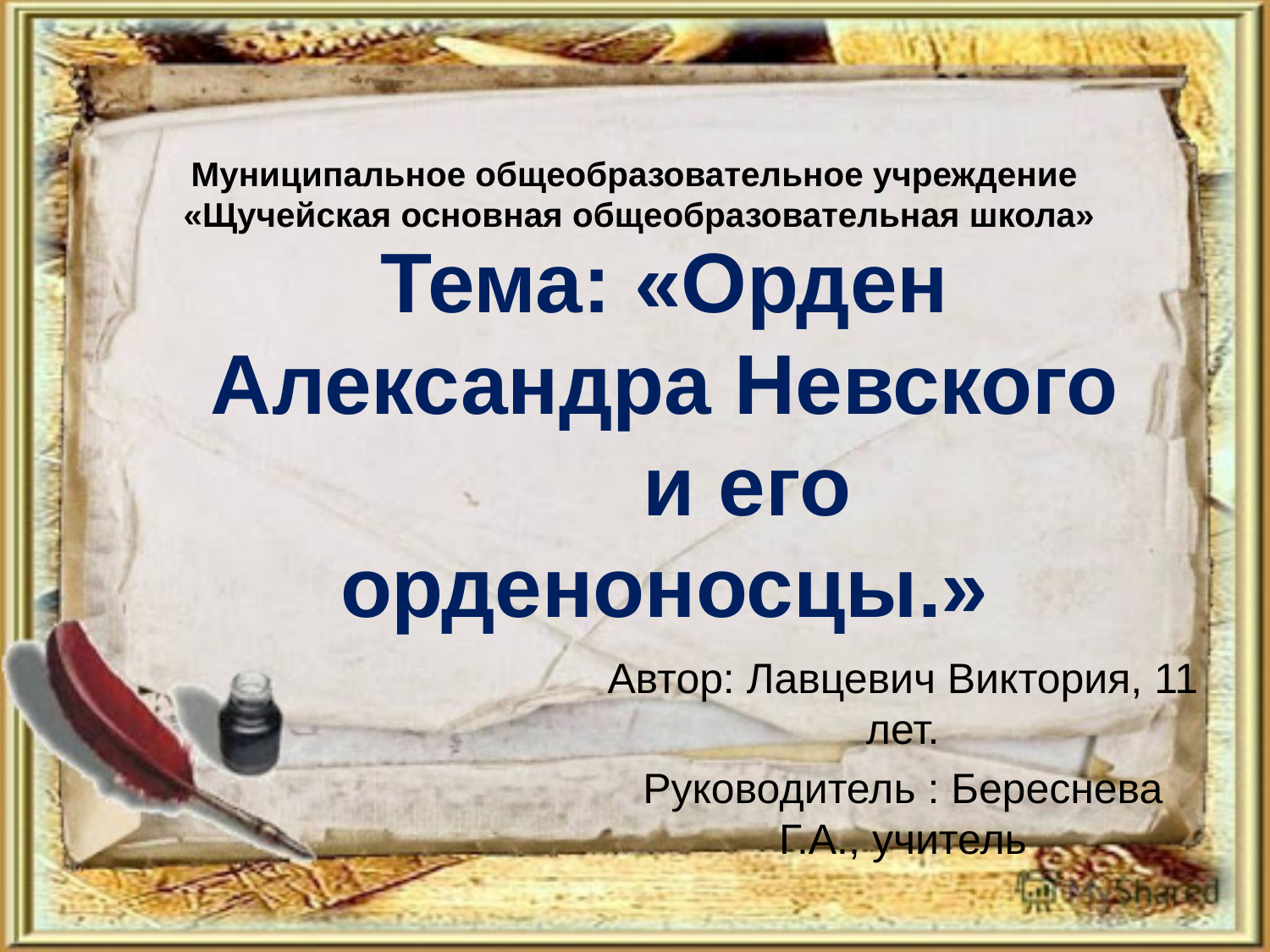

# Муниципальное общеобразовательное учреждение «Щучейская основная общеобразовательная школа»
Тема: «Орден Александра Невского
       и его орденоносцы.»
Автор: Лавцевич Виктория, 11 лет.
Руководитель : Береснева Г.А., учитель